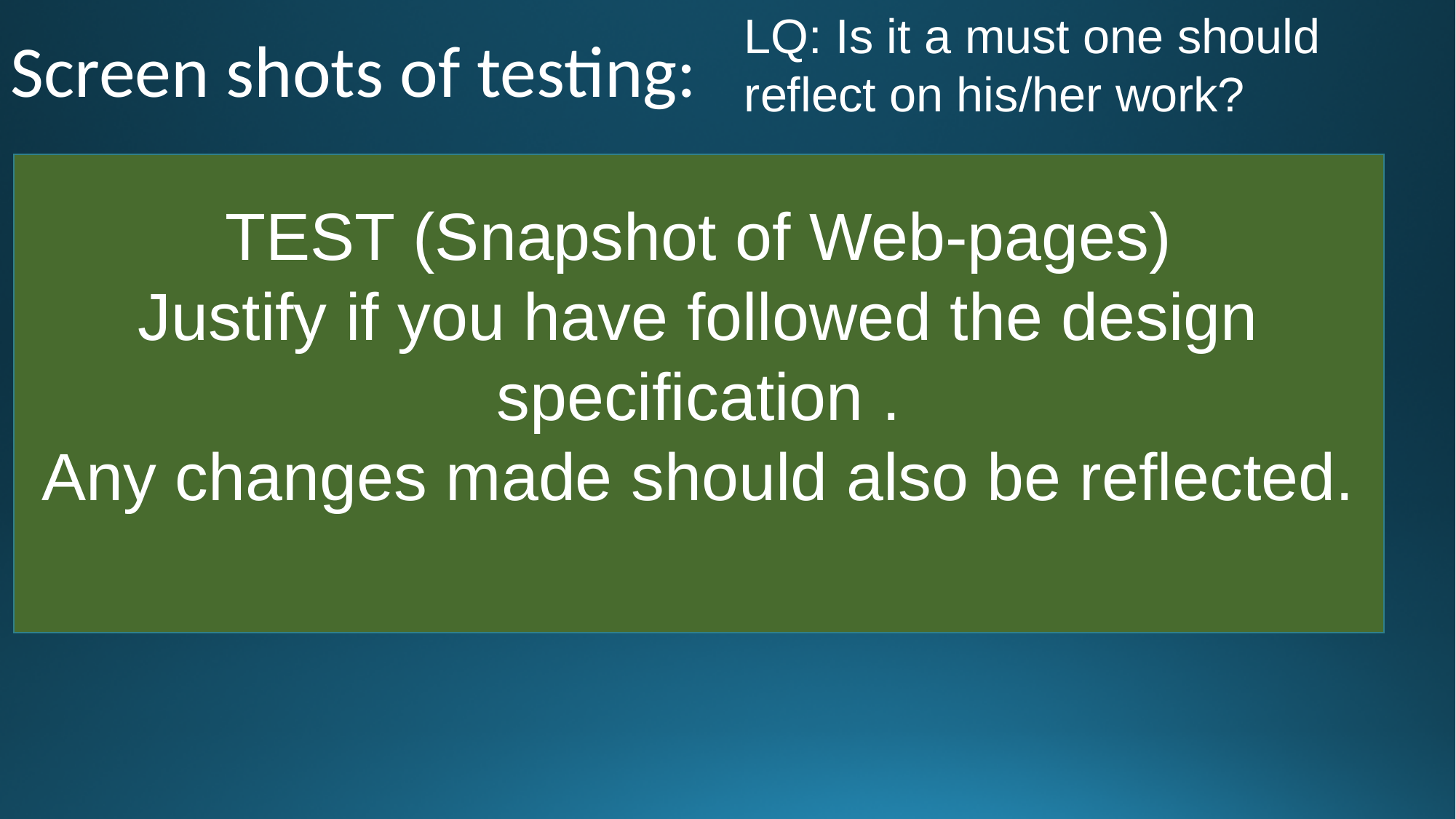

LQ: Is it a must one should reflect on his/her work?
Screen shots of testing:
TEST (Snapshot of Web-pages)
Justify if you have followed the design specification .
Any changes made should also be reflected.